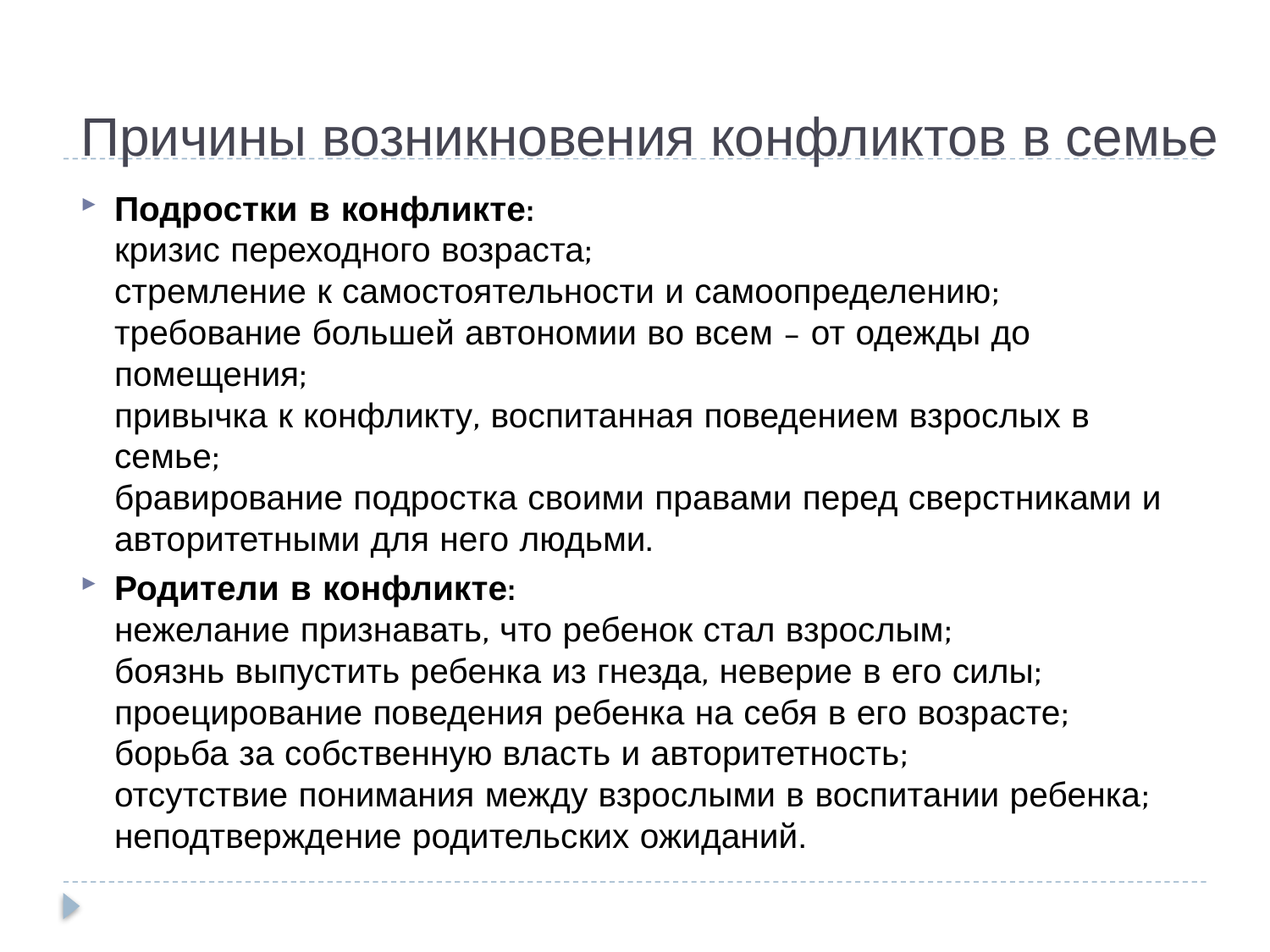

Причины возникновения конфликтов в семье
Подростки в конфликте:
кризис переходного возраста;
стремление к самостоятельности и самоопределению;
требование большей автономии во всем – от одежды до помещения;
привычка к конфликту, воспитанная поведением взрослых в семье;
бравирование подростка своими правами перед сверстниками и авторитетными для него людьми.
Родители в конфликте:
нежелание признавать, что ребенок стал взрослым;
боязнь выпустить ребенка из гнезда, неверие в его силы;
проецирование поведения ребенка на себя в его возрасте;
борьба за собственную власть и авторитетность;
отсутствие понимания между взрослыми в воспитании ребенка;
неподтверждение родительских ожиданий.